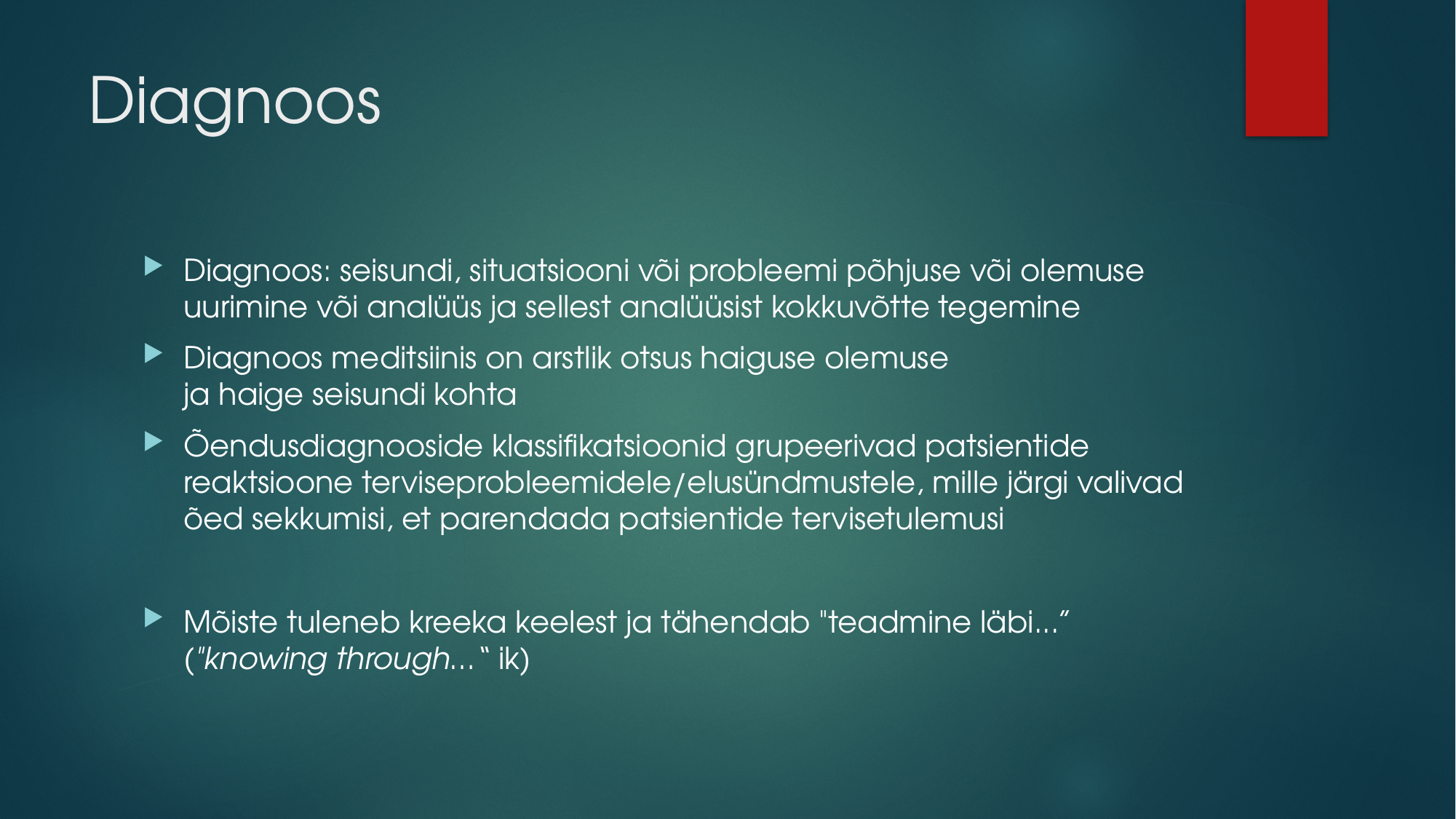

# Diagnoos
Diagnoos: seisundi, situatsiooni või probleemi põhjuse või olemuse uurimine või analüüs ja sellest analüüsist kokkuvõtte tegemine
Diagnoos meditsiinis on arstlik otsus haiguse olemuse ja haige seisundi kohta
Õendusdiagnooside klassifikatsioonid grupeerivad patsientide reaktsioone terviseprobleemidele/elusündmustele, mille järgi valivad õed sekkumisi, et parendada patsientide tervisetulemusi

Mõiste tuleneb kreeka keelest ja tähendab "teadmine läbi...” ("knowing through…“ ik)